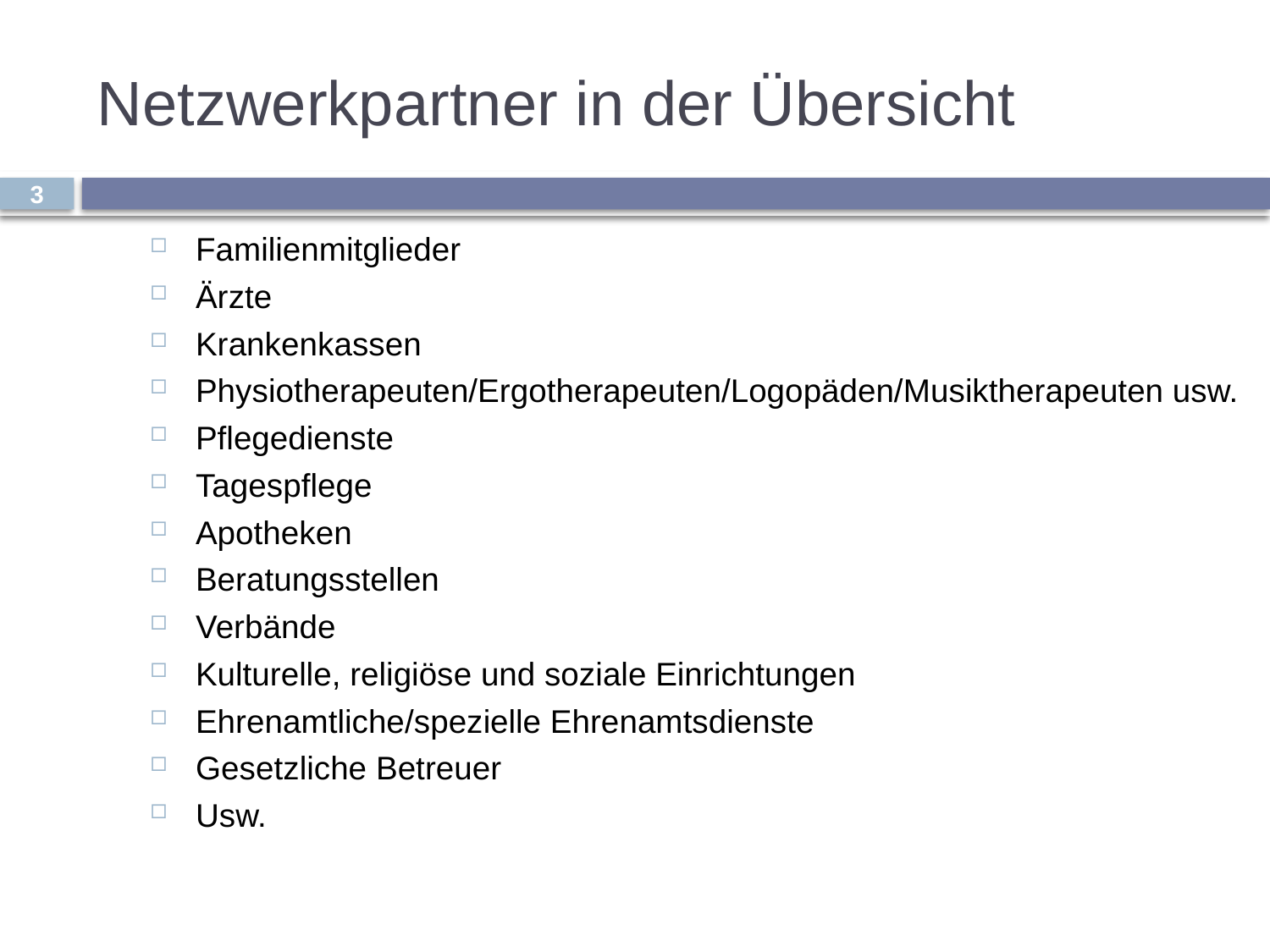

# Netzwerkpartner in der Übersicht
3
Familienmitglieder
Ärzte
Krankenkassen
Physiotherapeuten/Ergotherapeuten/Logopäden/Musiktherapeuten usw.
Pflegedienste
Tagespflege
Apotheken
Beratungsstellen
Verbände
Kulturelle, religiöse und soziale Einrichtungen
Ehrenamtliche/spezielle Ehrenamtsdienste
Gesetzliche Betreuer
Usw.